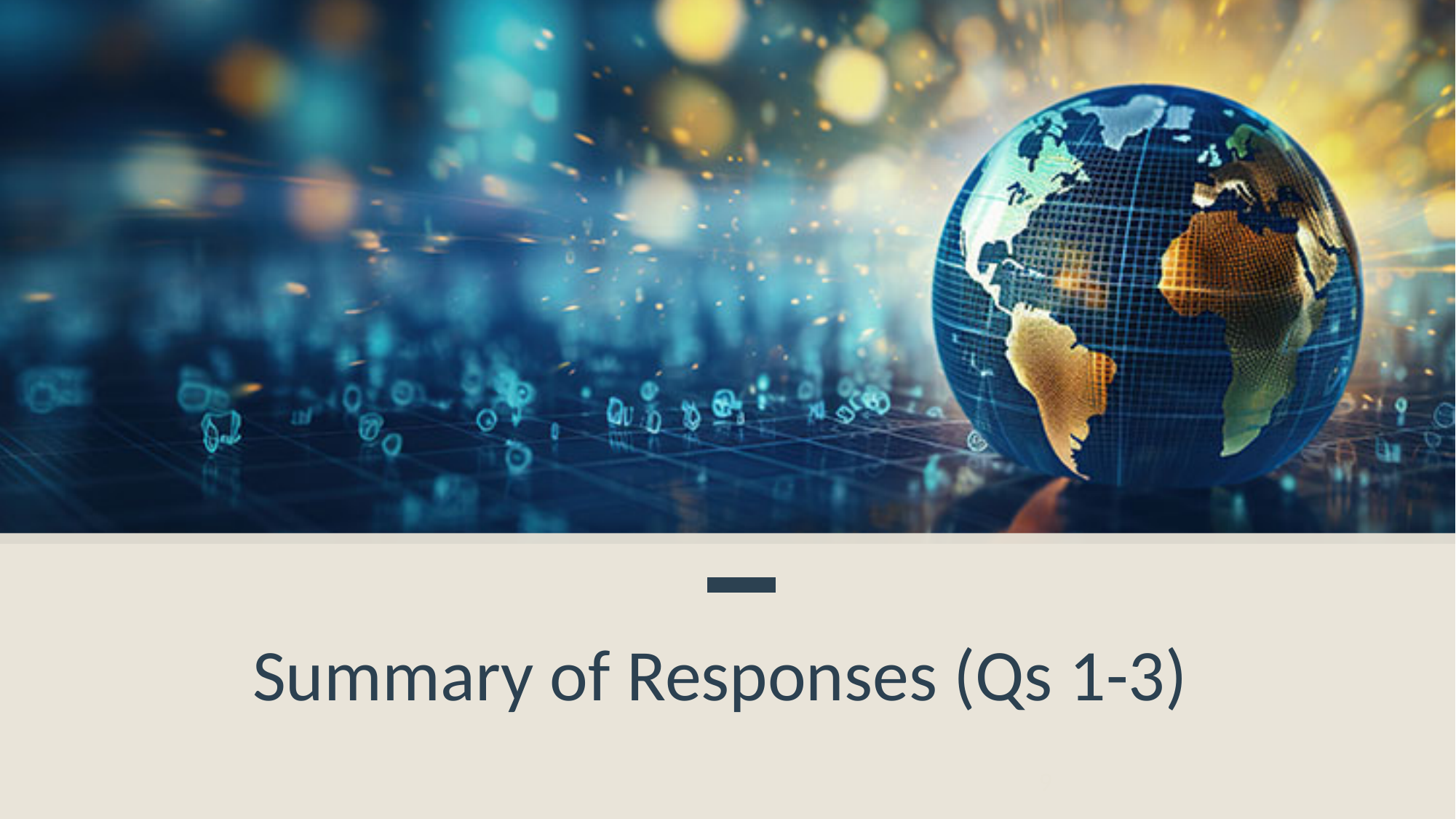

# Summary of Responses (Qs 1-3)
9